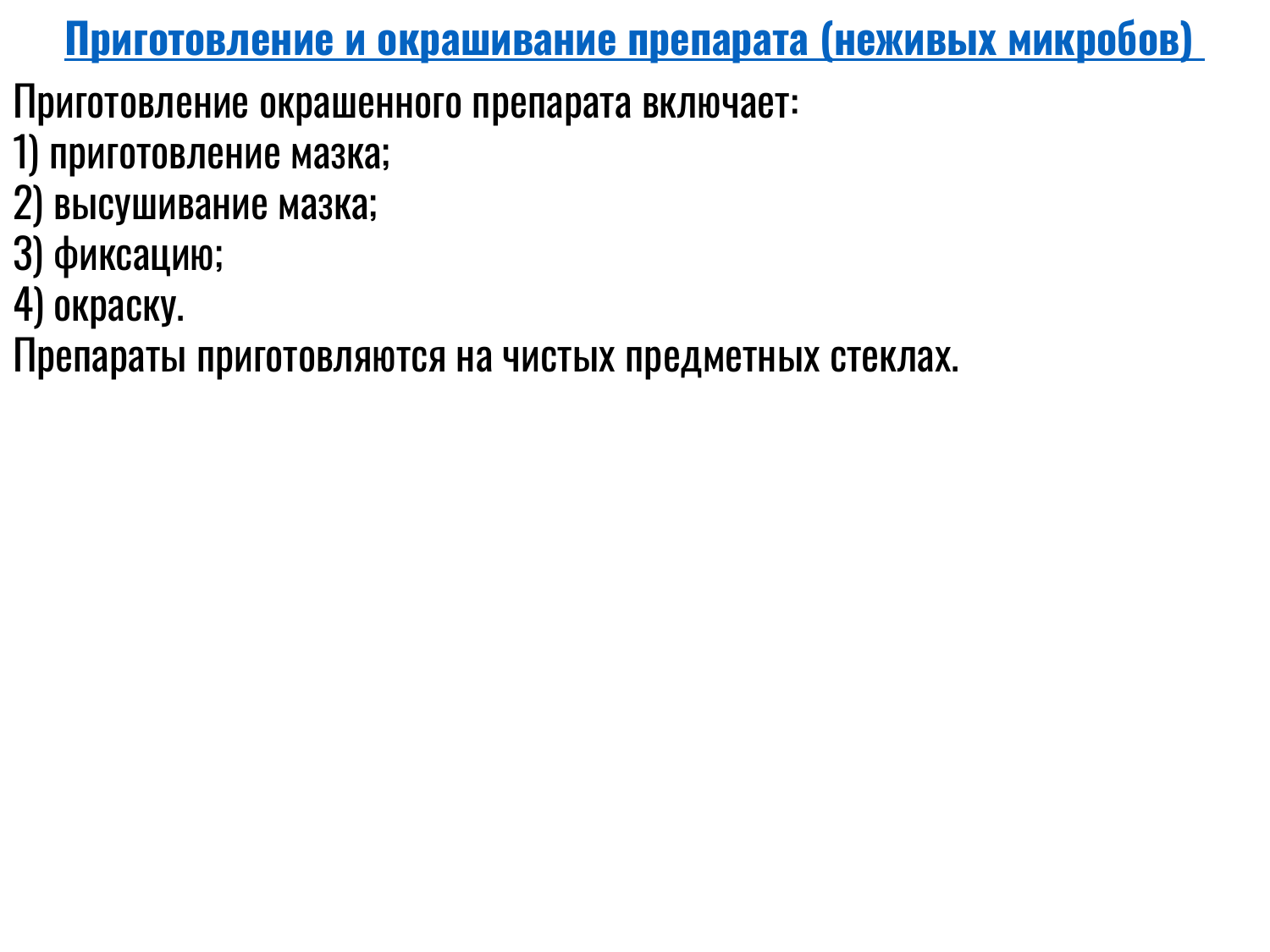

Приготовление и окрашивание препарата (неживых микробов)
Приготовление окрашенного препарата включает:
1) приготовление мазка;
2) высушивание мазка;
3) фиксацию;
4) окраску.
Препараты приготовляются на чистых предметных стеклах.